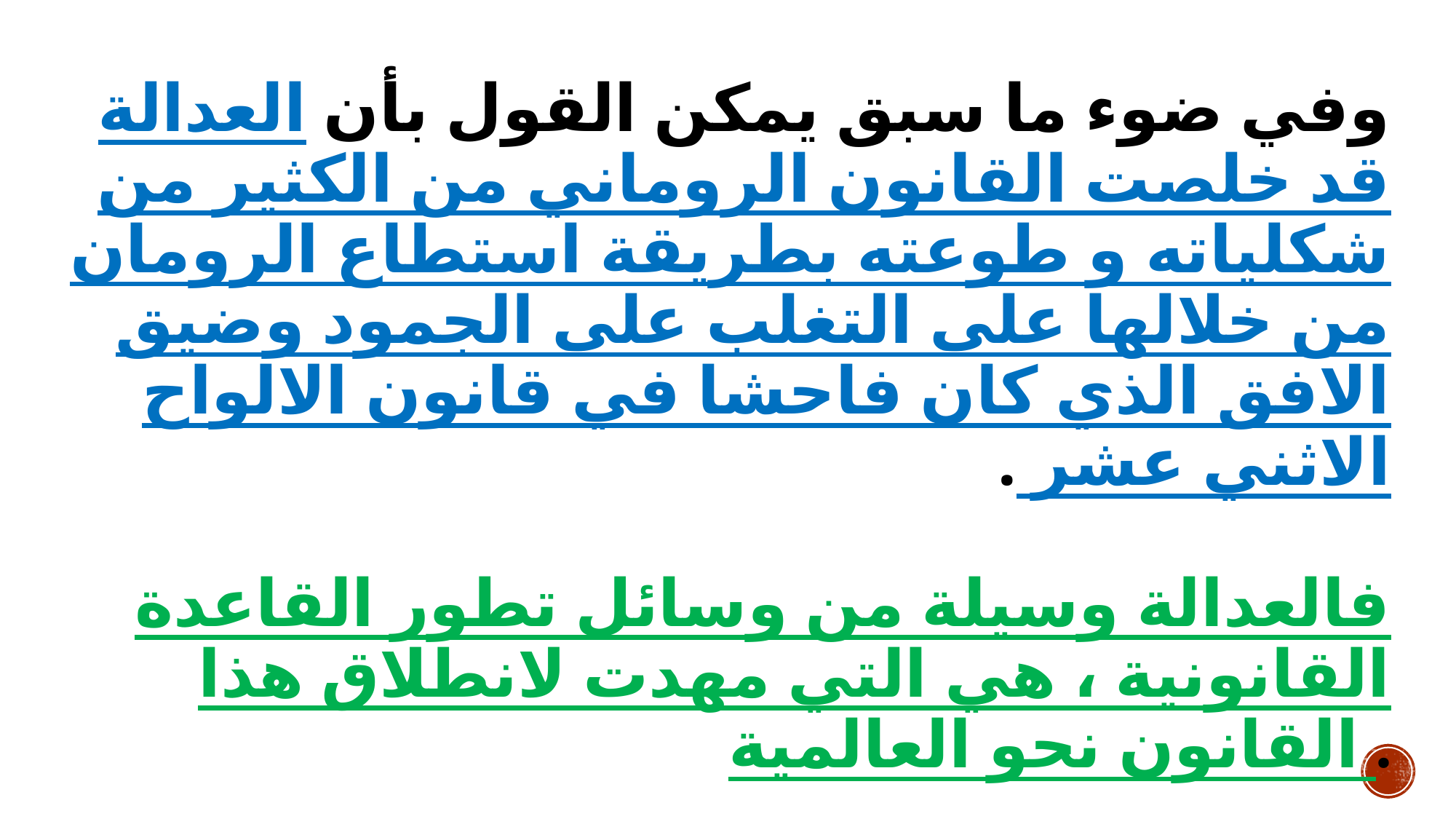

# وفي ضوء ما سبق يمكن القول بأن العدالة قد خلصت القانون الروماني من الكثير من شكلياته و طوعته بطريقة استطاع الرومان من خلالها على التغلب على الجمود وضيق الافق الذي كان فاحشا في قانون الالواح الاثني عشر . فالعدالة وسيلة من وسائل تطور القاعدة القانونية ، هي التي مهدت لانطلاق هذا القانون نحو العالمية .